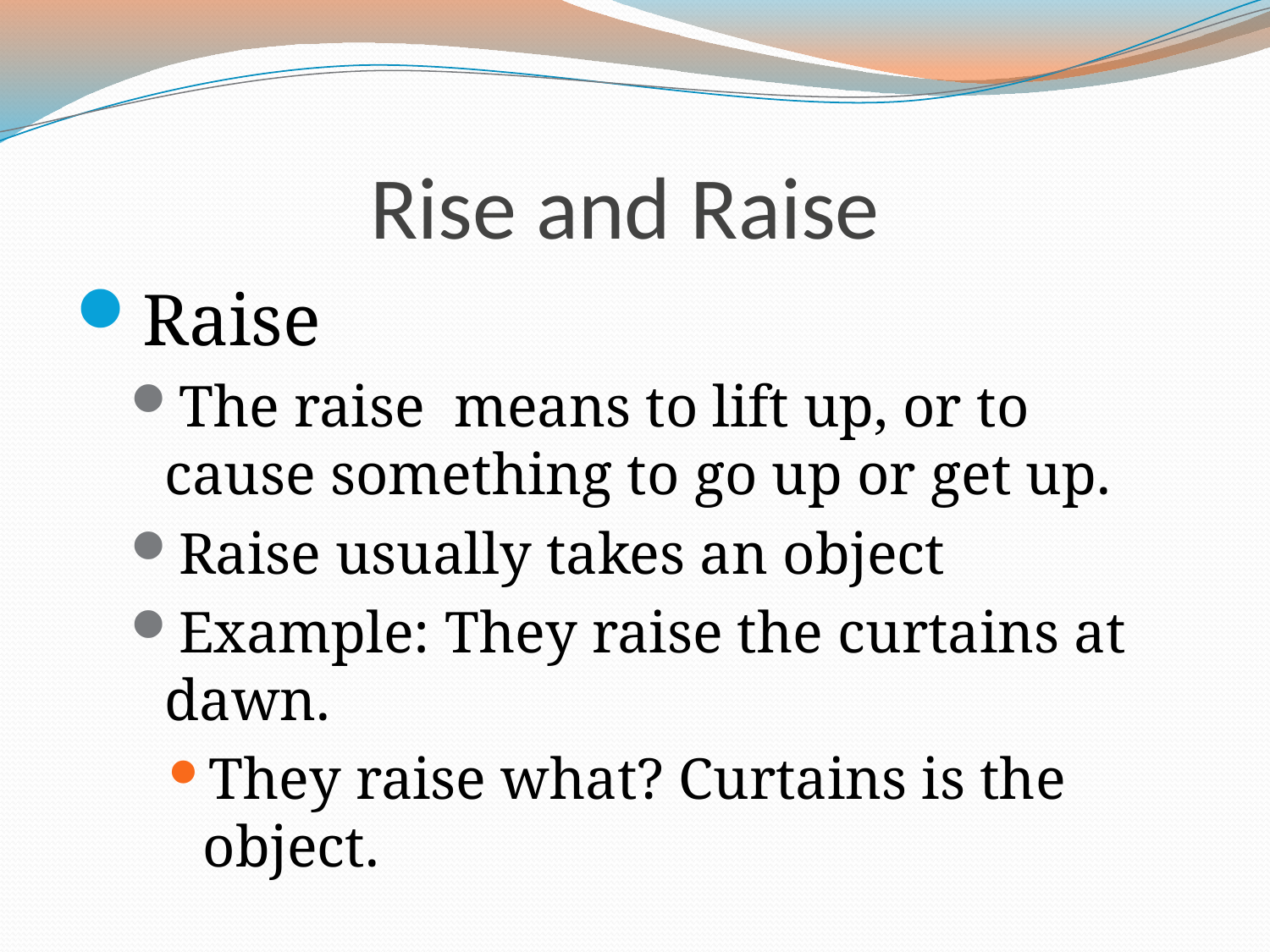

# Rise and Raise
Raise
The raise  means to lift up, or to cause something to go up or get up.
Raise usually takes an object
Example: They raise the curtains at dawn.
They raise what? Curtains is the object.